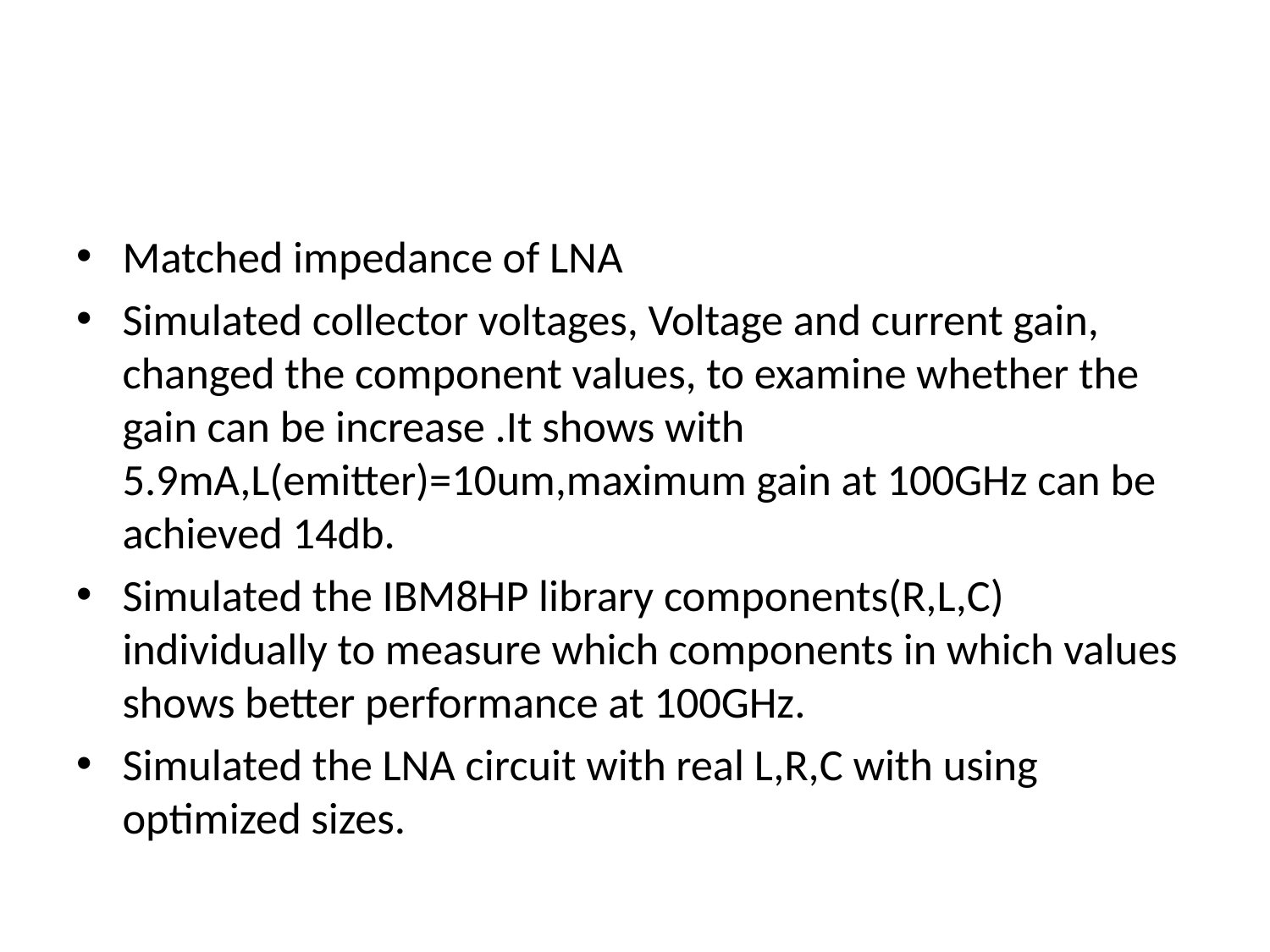

#
Matched impedance of LNA
Simulated collector voltages, Voltage and current gain, changed the component values, to examine whether the gain can be increase .It shows with 5.9mA,L(emitter)=10um,maximum gain at 100GHz can be achieved 14db.
Simulated the IBM8HP library components(R,L,C) individually to measure which components in which values shows better performance at 100GHz.
Simulated the LNA circuit with real L,R,C with using optimized sizes.